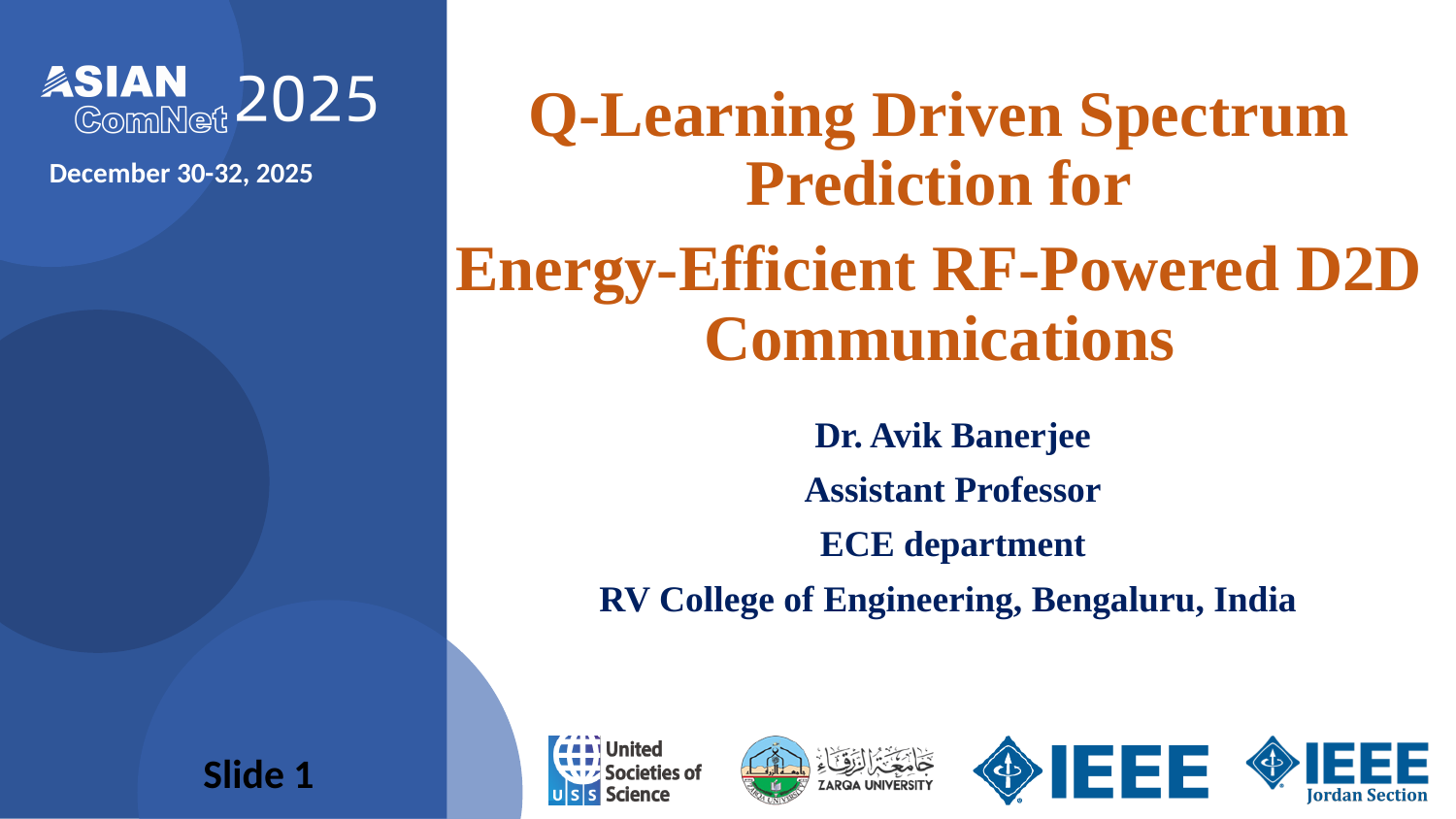

Q-Learning Driven Spectrum Prediction for
Energy-Efficient RF-Powered D2D Communications
Dr. Avik Banerjee
Assistant Professor
ECE department
RV College of Engineering, Bengaluru, India
Slide 1